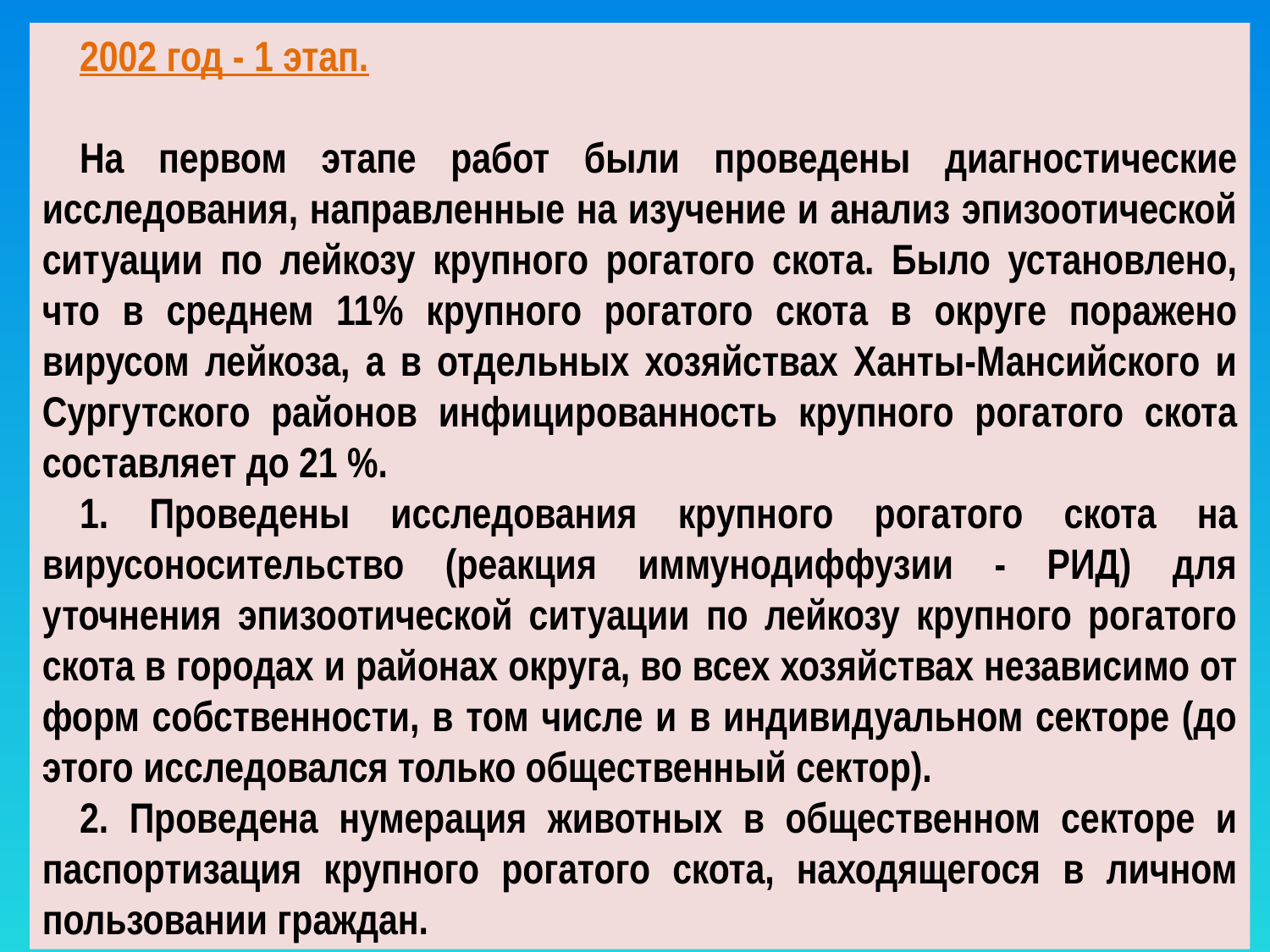

2002 год - 1 этап.

На первом этапе работ были проведены диагностические исследования, направленные на изучение и анализ эпизоотической ситуации по лейкозу крупного рогатого скота. Было установлено, что в среднем 11% крупного рогатого скота в округе поражено вирусом лейкоза, а в отдельных хозяйствах Ханты-Мансийского и Сургутского районов инфицированность крупного рогатого скота составляет до 21 %.
1. Проведены исследования крупного рогатого скота на вирусоносительство (реакция иммунодиффузии - РИД) для уточнения эпизоотической ситуации по лейкозу крупного рогатого скота в городах и районах округа, во всех хозяйствах независимо от форм собственности, в том числе и в индивидуальном секторе (до этого исследовался только общественный сектор).
2. Проведена нумерация животных в общественном секторе и паспортизация крупного рогатого скота, находящегося в личном пользовании граждан.